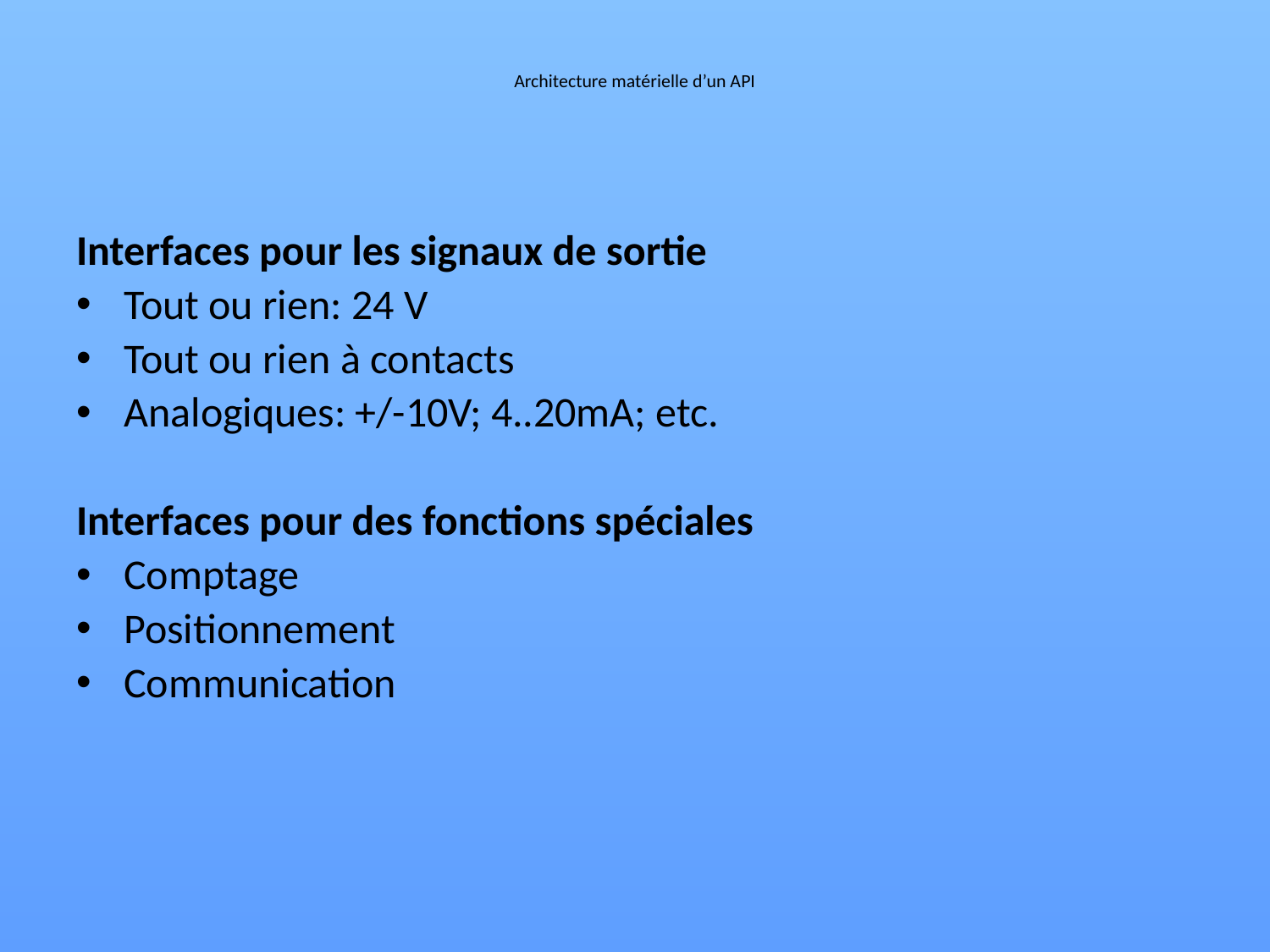

# Architecture matérielle d’un API
Interfaces pour les signaux de sortie
Tout ou rien: 24 V
Tout ou rien à contacts
Analogiques: +/-10V; 4..20mA; etc.

Interfaces pour des fonctions spéciales
Comptage
Positionnement
Communication